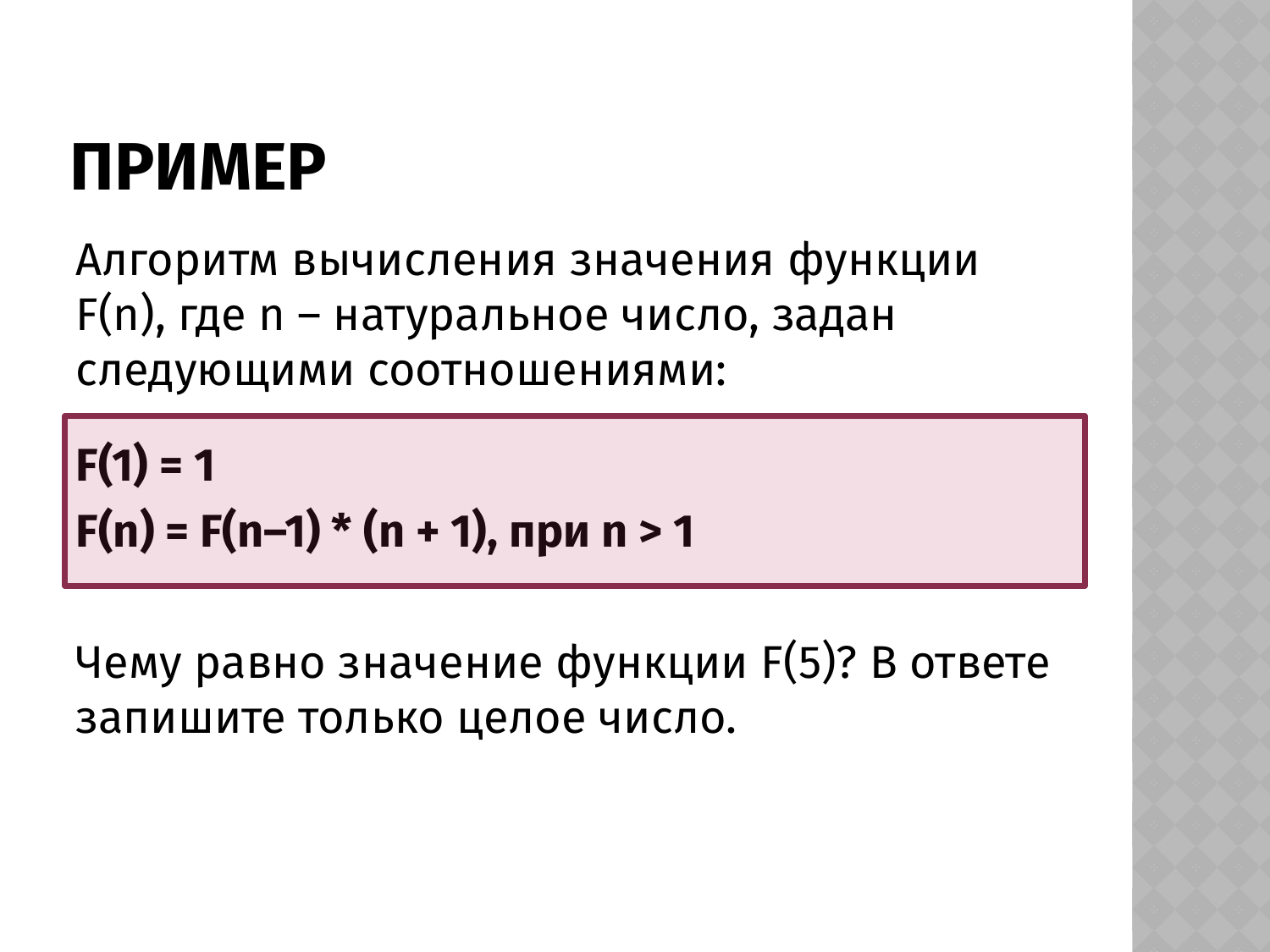

# ПРИМЕР
Алгоритм вычисления значения функции F(n), где n – натуральное число, задан следующими соотношениями:

F(1) = 1
F(n) = F(n–1) * (n + 1), при n > 1

Чему равно значение функции F(5)? В ответе запишите только целое число.